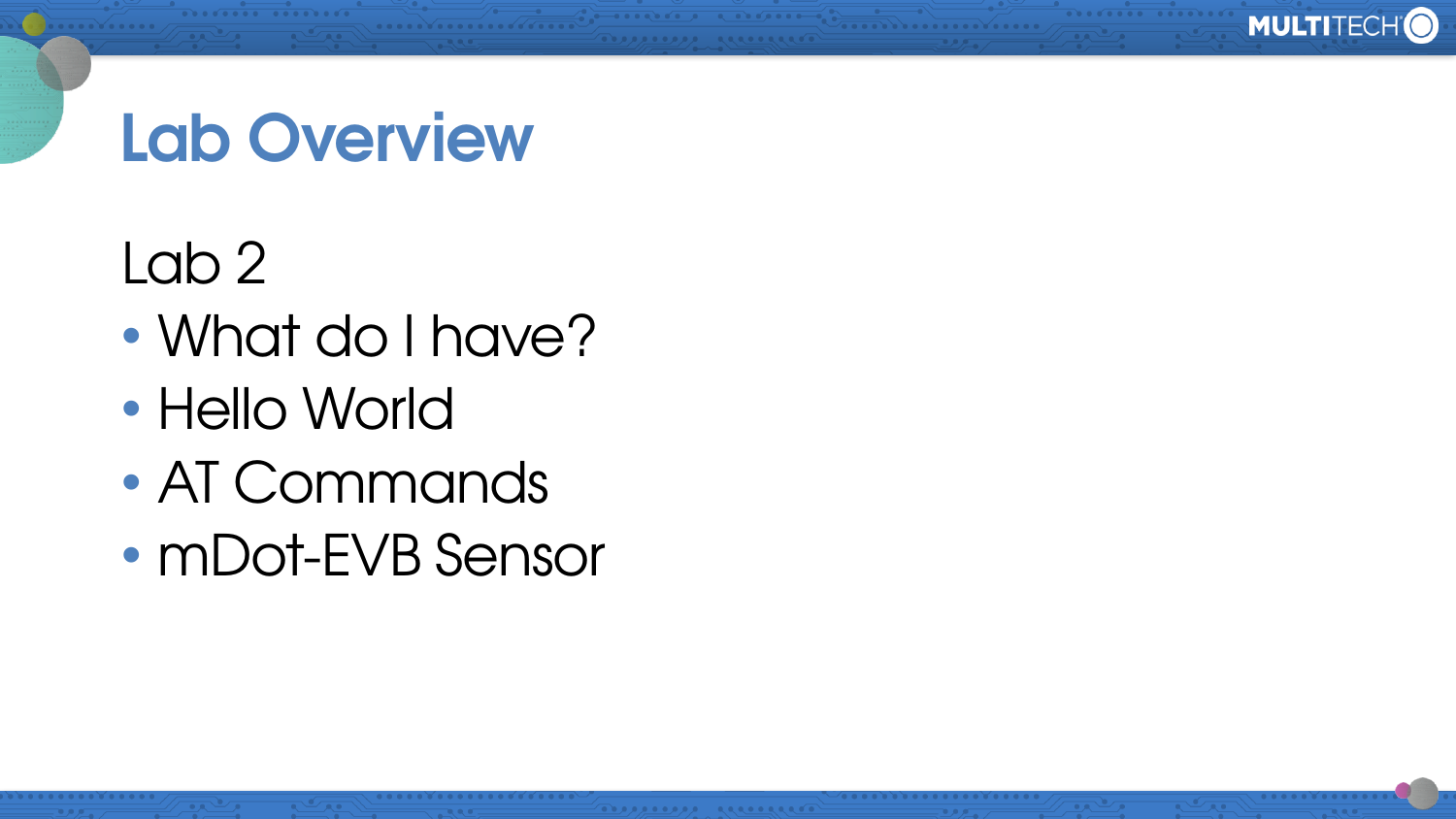

# Lab Overview
Lab 2
What do I have?
Hello World
AT Commands
mDot-EVB Sensor